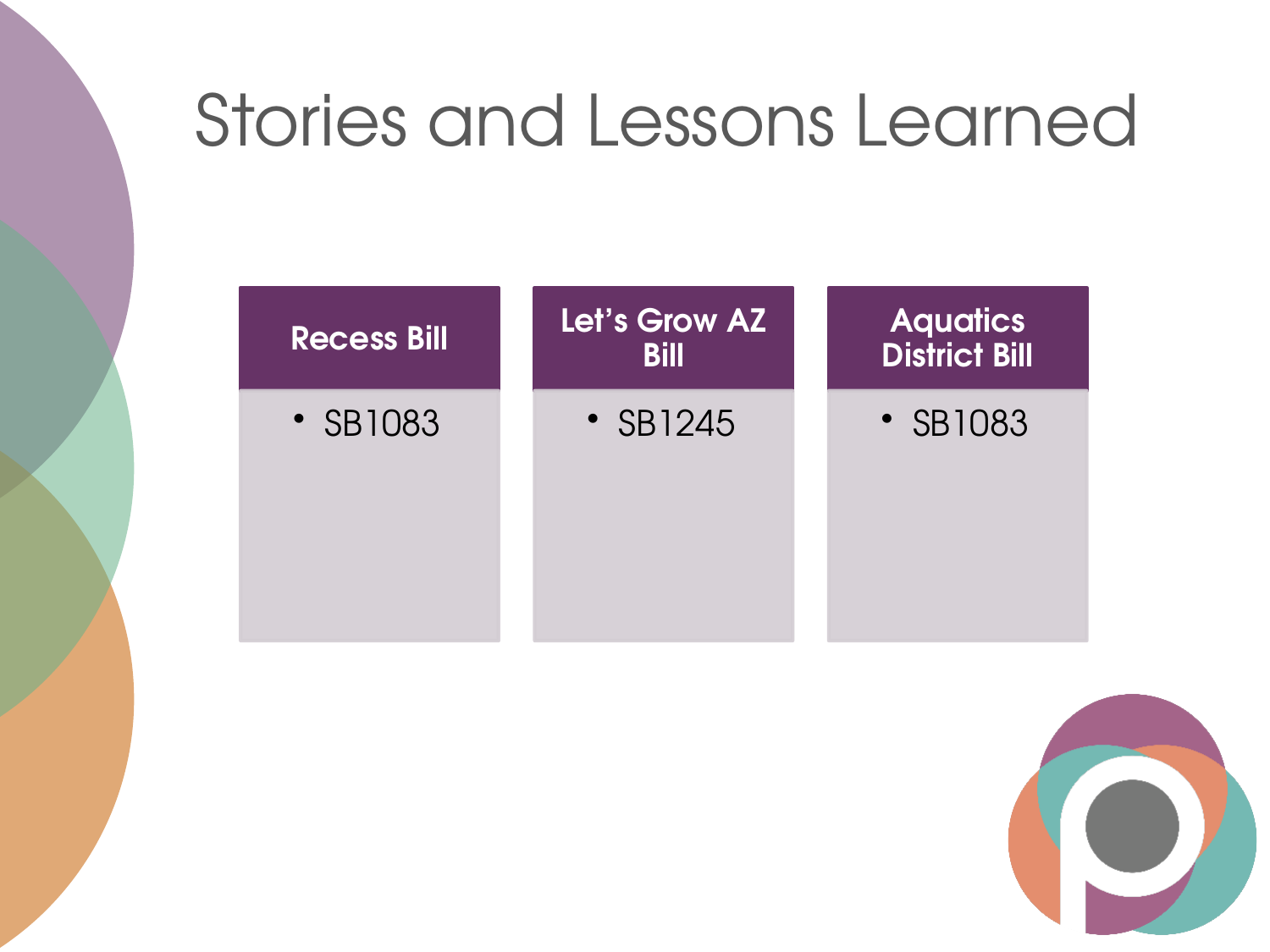

# Stories and Lessons Learned
Recess Bill
SB1083
Let’s Grow AZ Bill
SB1245
Aquatics District Bill
SB1083